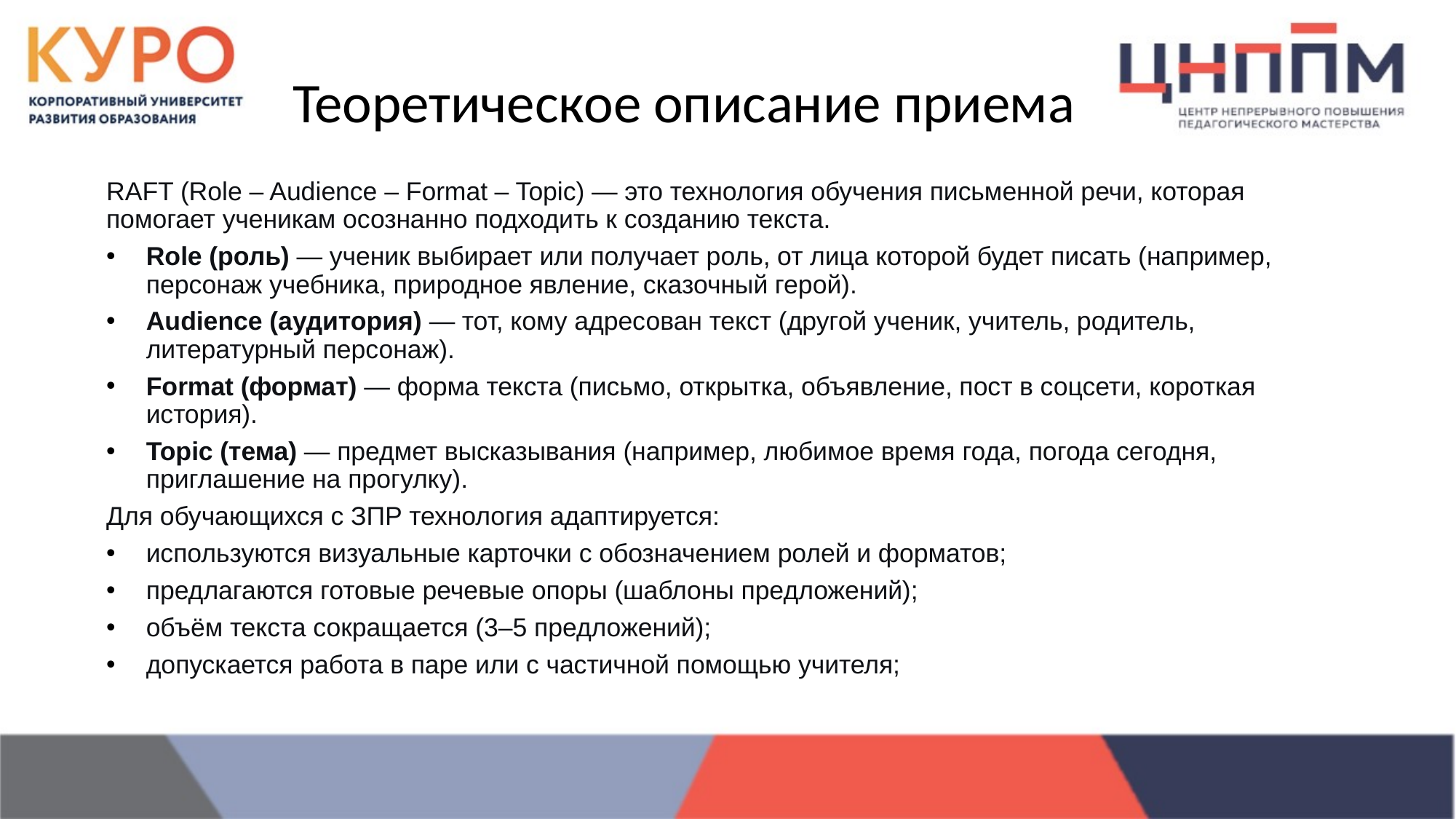

# Теоретическое описание приема
RAFT (Role – Audience – Format – Topic) — это технология обучения письменной речи, которая помогает ученикам осознанно подходить к созданию текста.
Role (роль) — ученик выбирает или получает роль, от лица которой будет писать (например, персонаж учебника, природное явление, сказочный герой).
Audience (аудитория) — тот, кому адресован текст (другой ученик, учитель, родитель, литературный персонаж).
Format (формат) — форма текста (письмо, открытка, объявление, пост в соцсети, короткая история).
Topic (тема) — предмет высказывания (например, любимое время года, погода сегодня, приглашение на прогулку).
Для обучающихся с ЗПР технология адаптируется:
используются визуальные карточки с обозначением ролей и форматов;
предлагаются готовые речевые опоры (шаблоны предложений);
объём текста сокращается (3–5 предложений);
допускается работа в паре или с частичной помощью учителя;